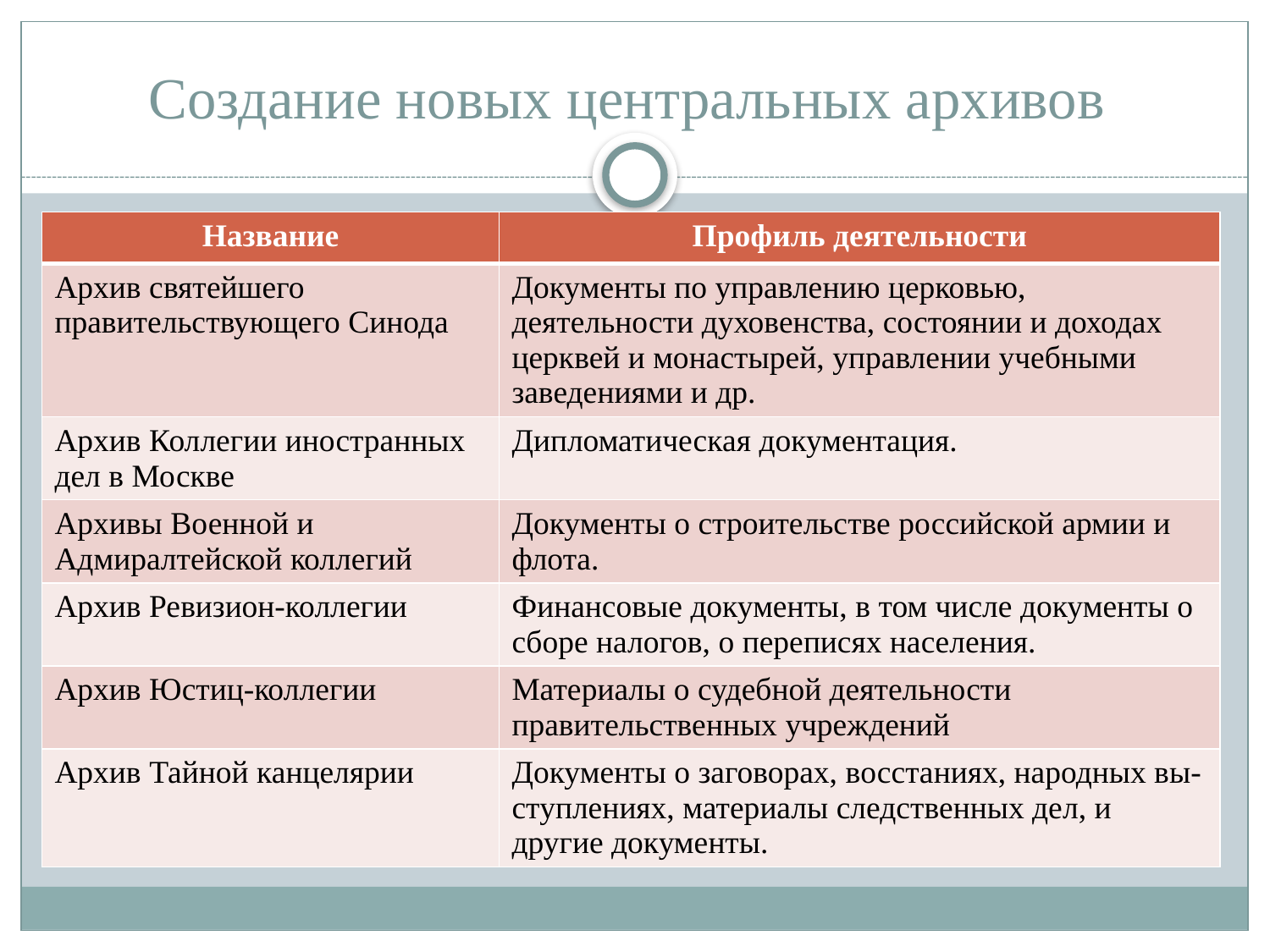

# Создание новых центральных архивов
| Название | Профиль деятельности |
| --- | --- |
| Архив святейшего правительствующего Синода | Документы по управлению церковью, деятельности духовенства, состоянии и доходах церквей и монастырей, управлении учебными заведениями и др. |
| Архив Коллегии иностранных дел в Москве | Дипломатическая документация. |
| Архивы Военной и Адмиралтейской коллегий | Документы о строительстве российской армии и флота. |
| Архив Ревизион-коллегии | Финансовые документы, в том числе документы о сборе налогов, о переписях населения. |
| Архив Юстиц-коллегии | Материалы о судебной деятельности правительственных учреждений |
| Архив Тайной канцелярии | Документы о заговорах, восстаниях, народных вы-ступлениях, материалы следственных дел, и другие документы. |